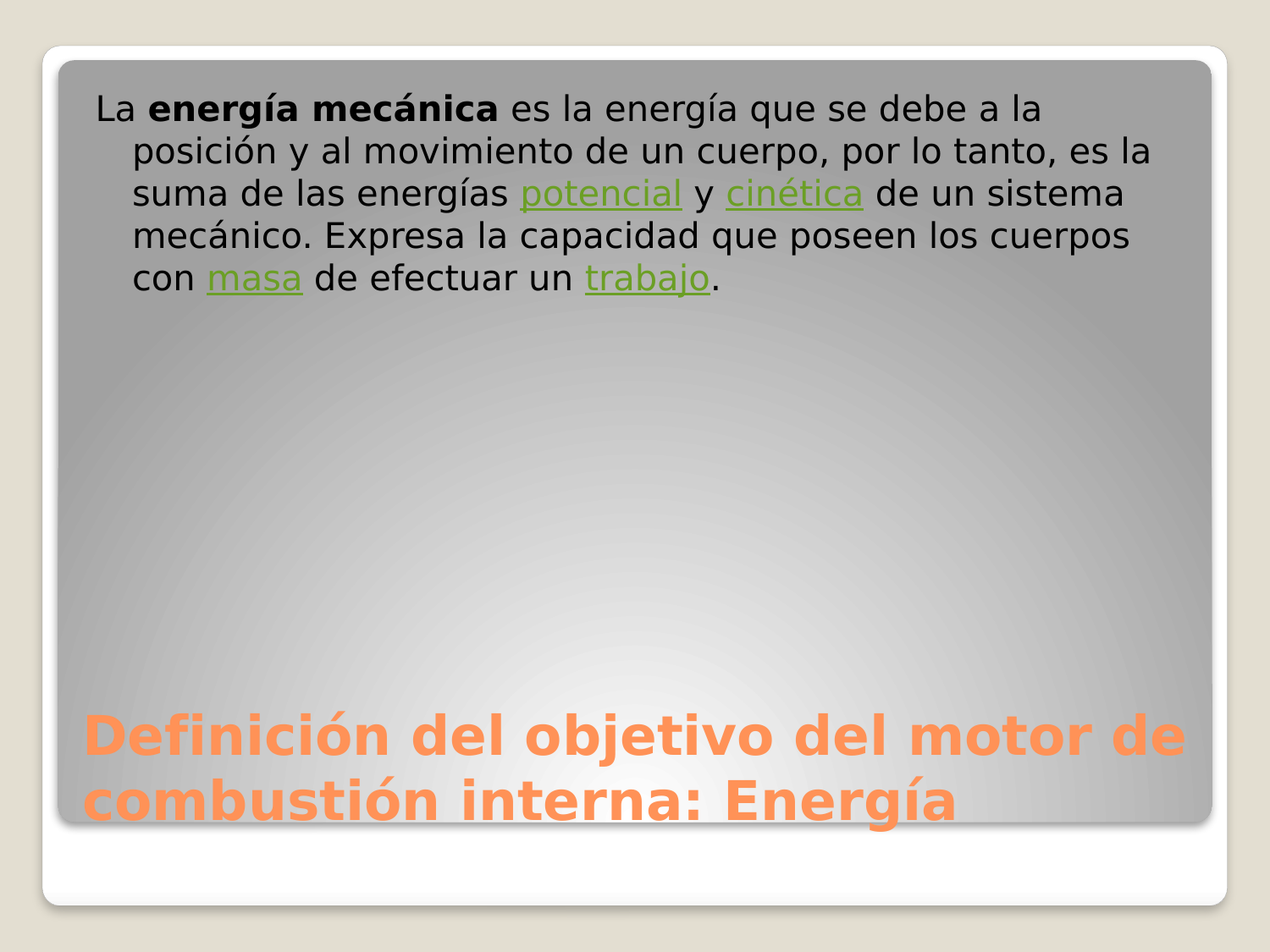

La energía mecánica es la energía que se debe a la posición y al movimiento de un cuerpo, por lo tanto, es la suma de las energías potencial y cinética de un sistema mecánico. Expresa la capacidad que poseen los cuerpos con masa de efectuar un trabajo.

# Definición del objetivo del motor de combustión interna: Energía